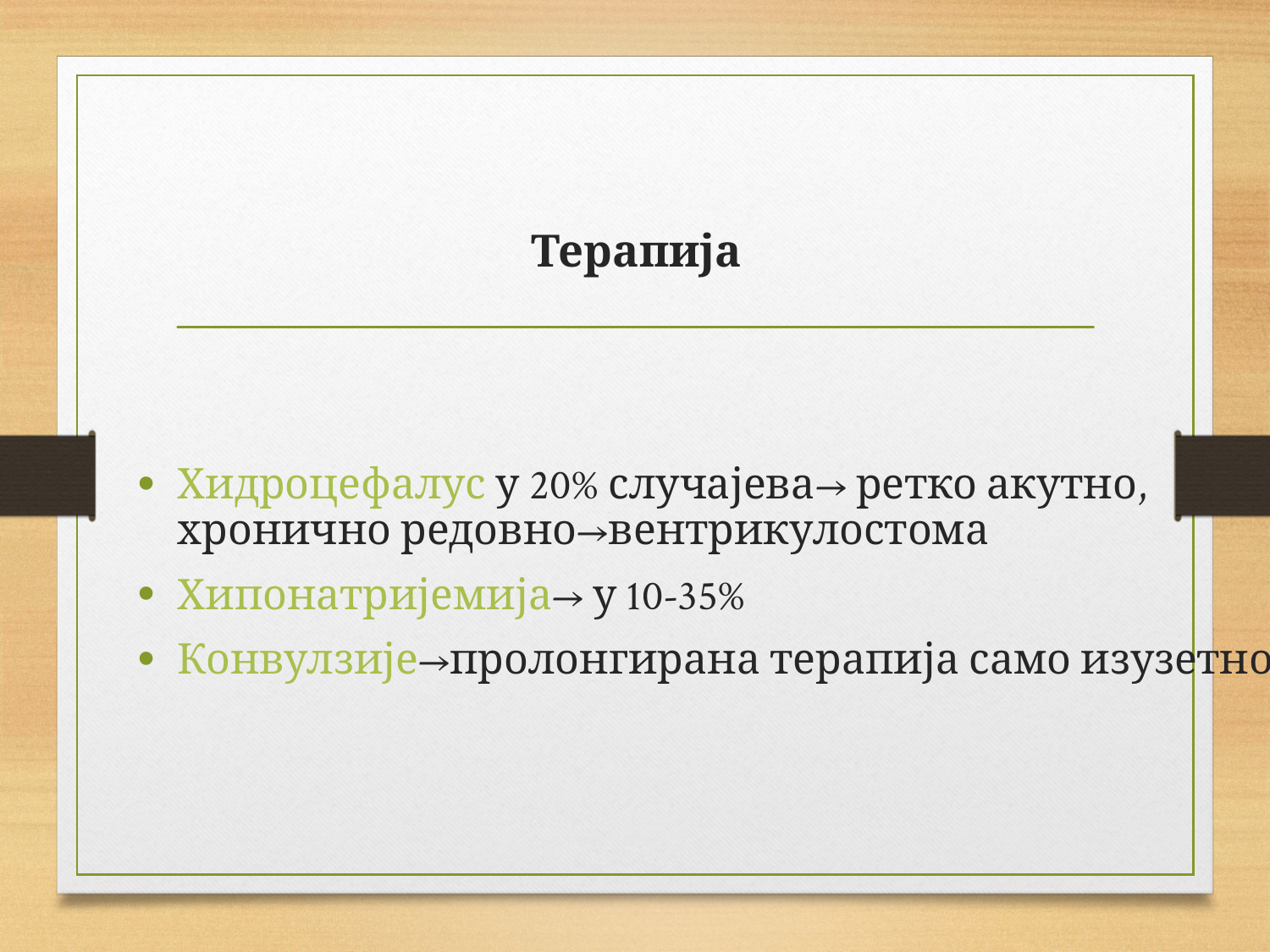

# Терапија
Хидроцефалус у 20% случајева→ ретко акутно, хронично редовно→вентрикулостома
Хипонатријемија→ у 10-35%
Конвулзије→пролонгирана терапија само изузетно